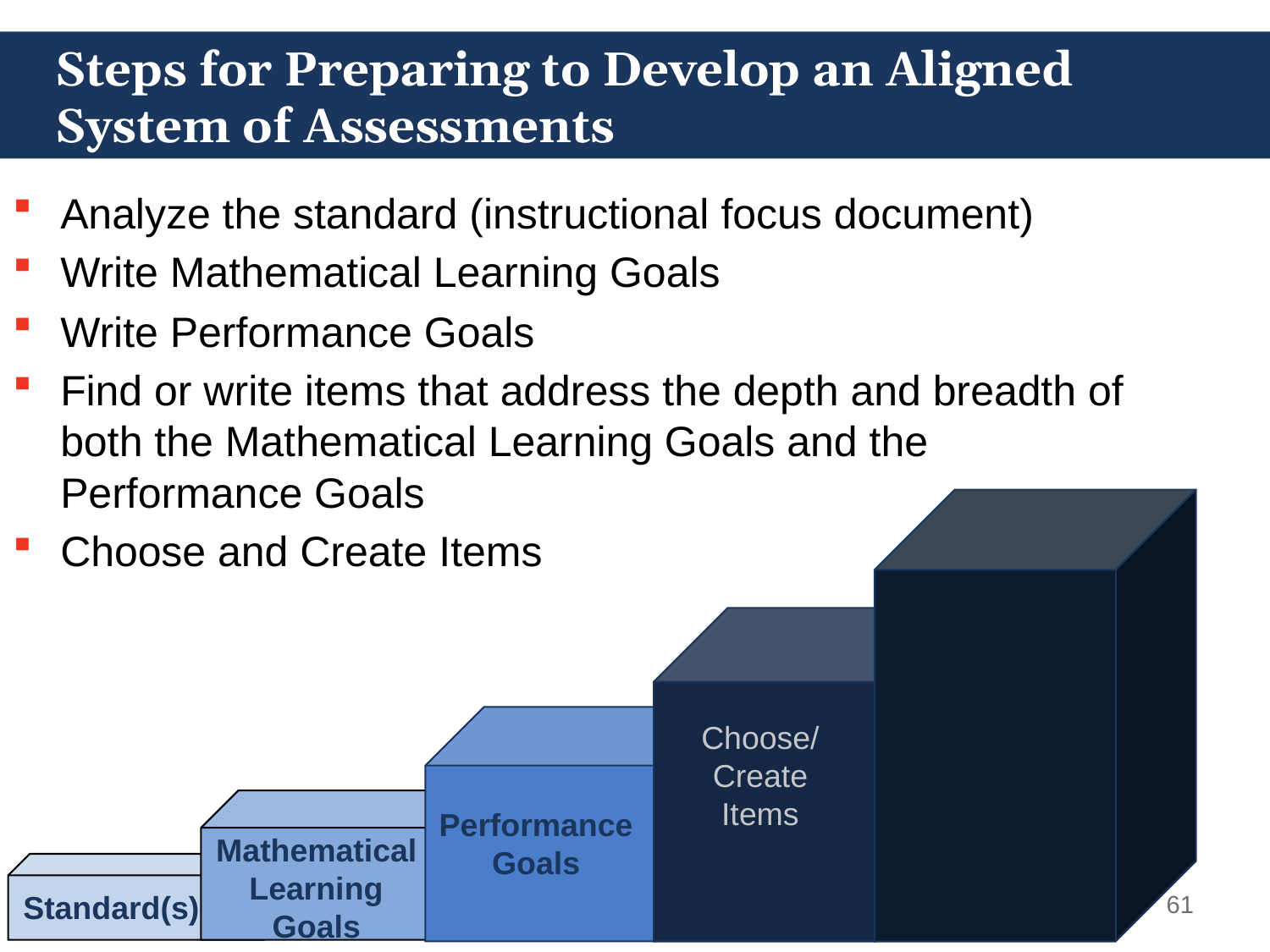

# Steps for Preparing to Develop an Aligned System of Assessments
Analyze the standard (instructional focus document)
Write Mathematical Learning Goals
Write Performance Goals
Find or write items that address the depth and breadth of both the Mathematical Learning Goals and the Performance Goals
Choose and Create Items

Choose/ Create Items
Performance Goals
Mathematical Learning Goals
Standard(s)
61